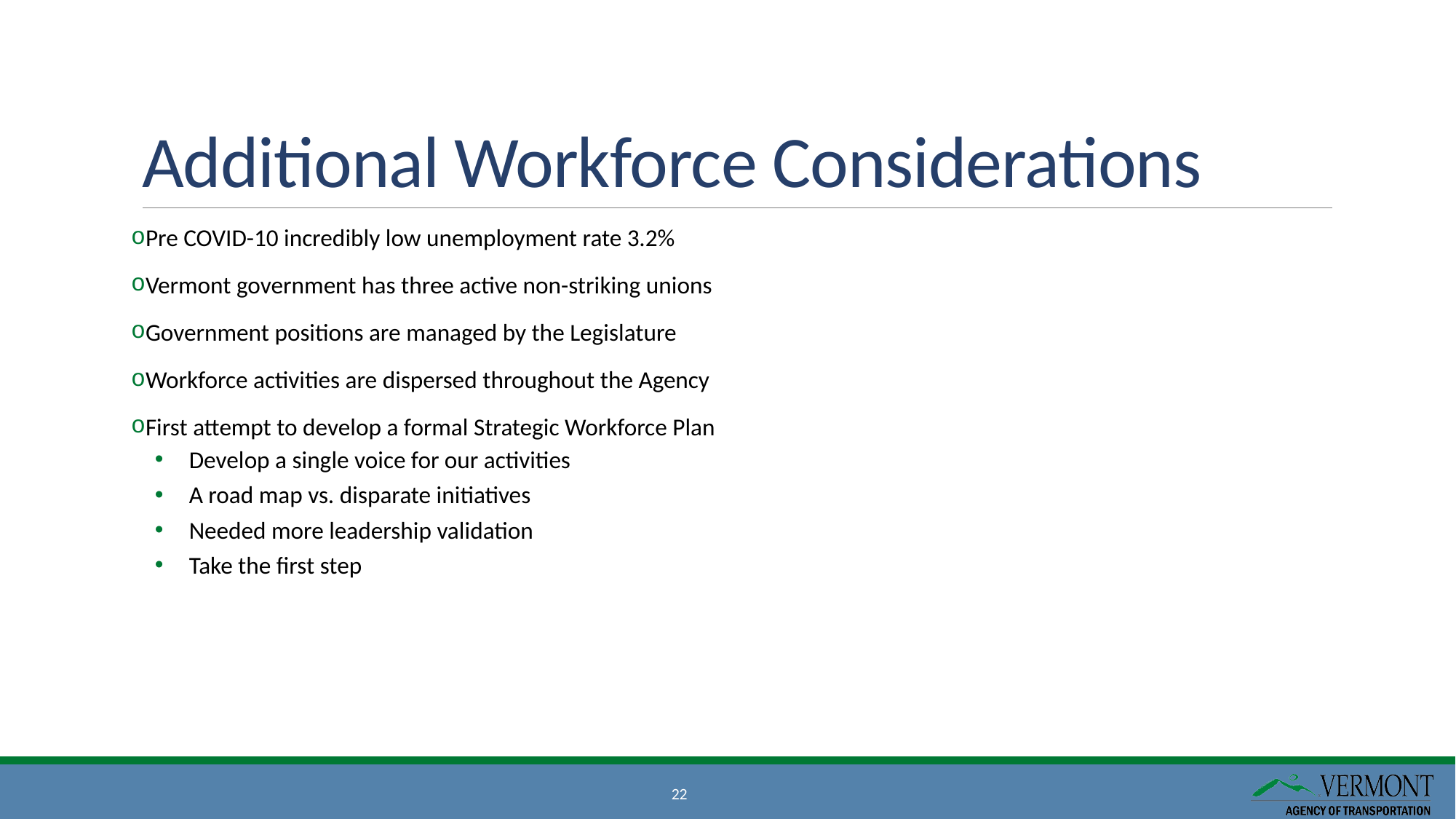

# Additional Workforce Considerations
Pre COVID-10 incredibly low unemployment rate 3.2%
Vermont government has three active non-striking unions
Government positions are managed by the Legislature
Workforce activities are dispersed throughout the Agency
First attempt to develop a formal Strategic Workforce Plan
Develop a single voice for our activities
A road map vs. disparate initiatives
Needed more leadership validation
Take the first step

22